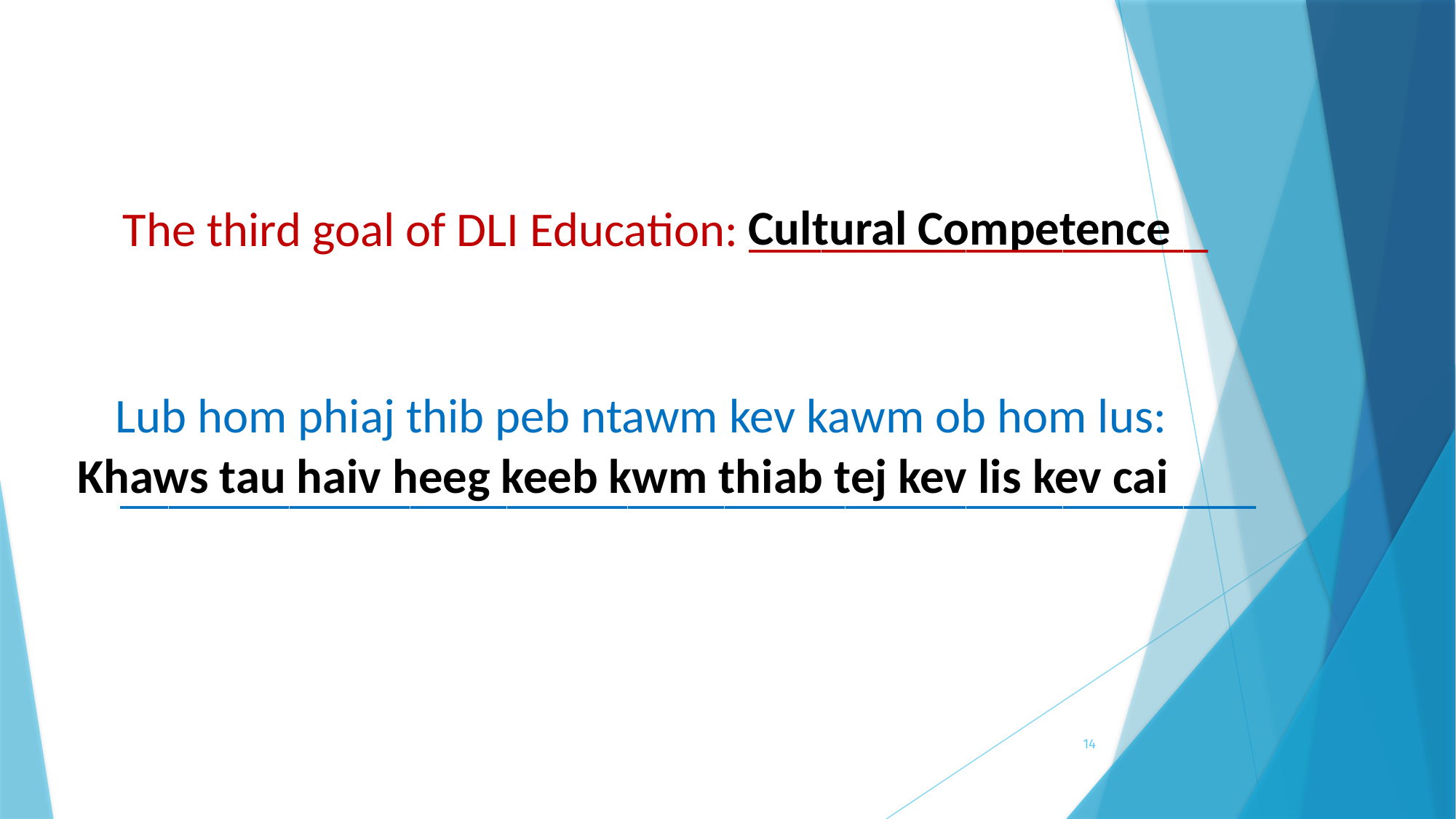

Cultural Competence
The third goal of DLI Education: ___________________
        Lub hom phiaj thib peb ntawm kev kawm ob hom lus:
_______________________________________________

Khaws tau haiv heeg keeb kwm thiab tej kev lis kev cai
14